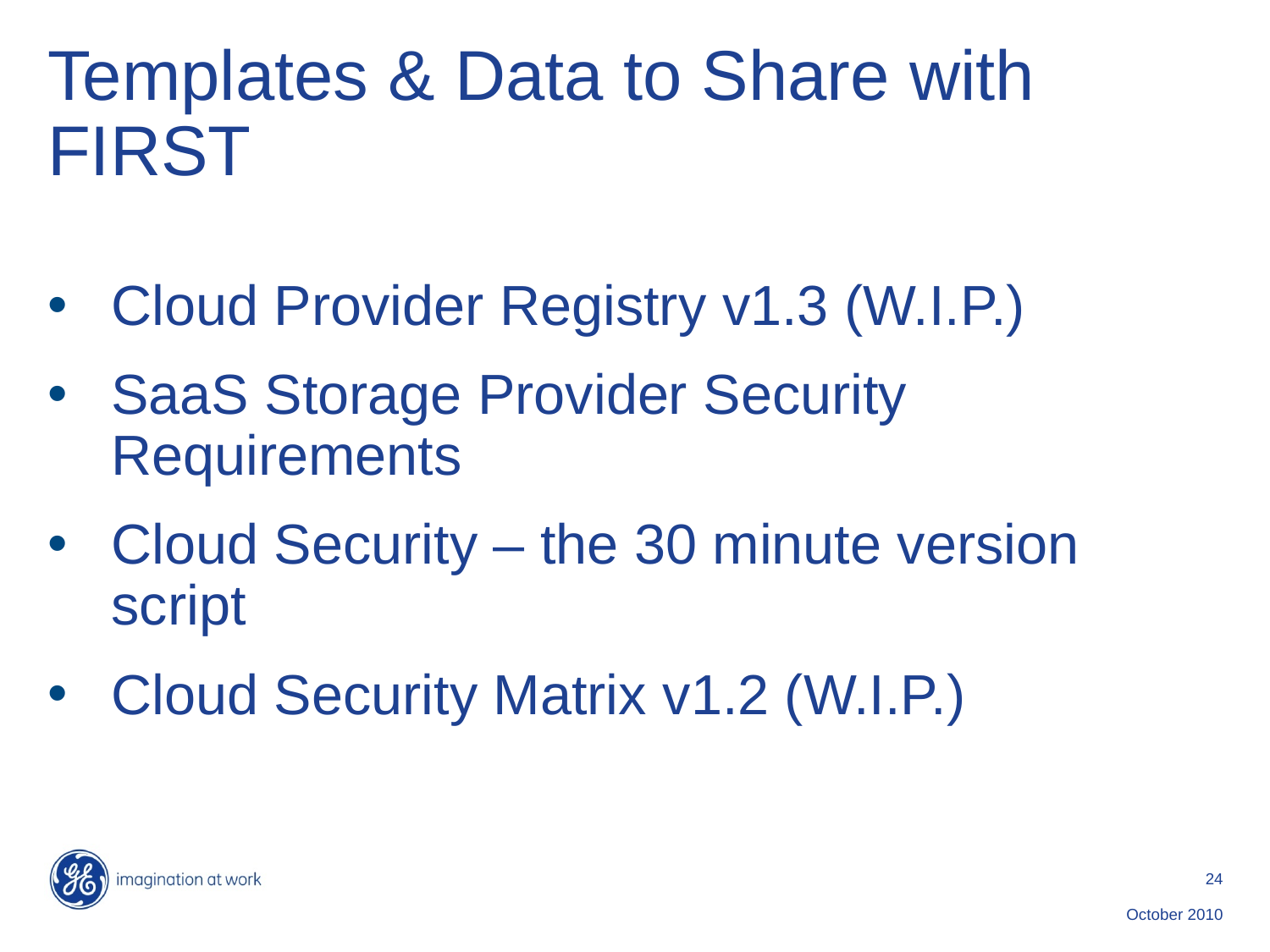

# Templates & Data to Share with FIRST
Cloud Provider Registry v1.3 (W.I.P.)
SaaS Storage Provider Security Requirements
Cloud Security – the 30 minute version script
Cloud Security Matrix v1.2 (W.I.P.)

24

October 2010